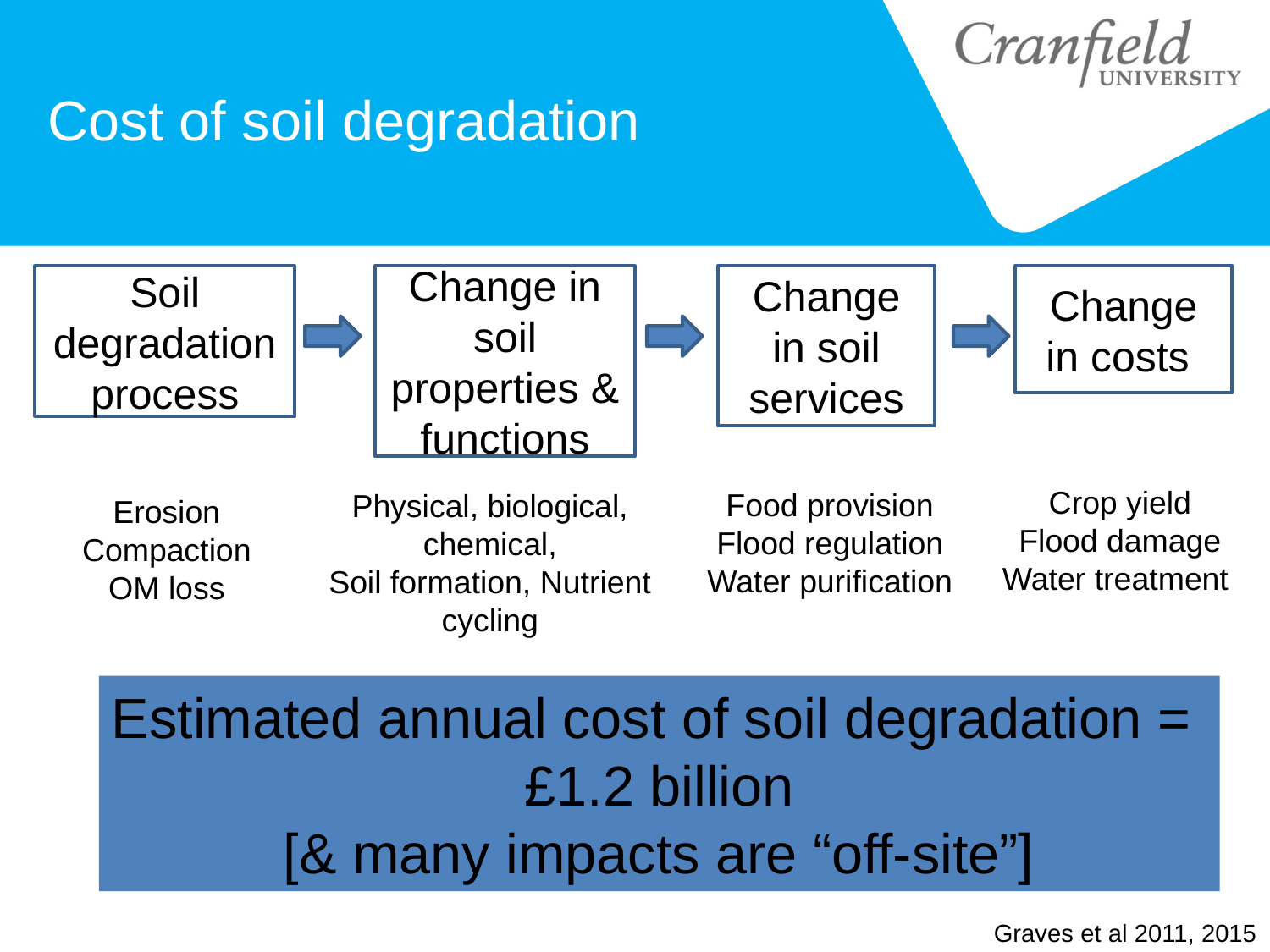

# Cost of soil degradation
Soil degradation process
Change in soil properties & functions
Change in soil services
Change in costs

Crop yield
Flood damage
Water treatment
Food provision
Flood regulation
Water purification
Physical, biological, chemical,
Soil formation, Nutrient cycling
Erosion
Compaction
OM loss
Estimated annual cost of soil degradation =
£1.2 billion
[& many impacts are “off-site”]
Graves et al 2011, 2015